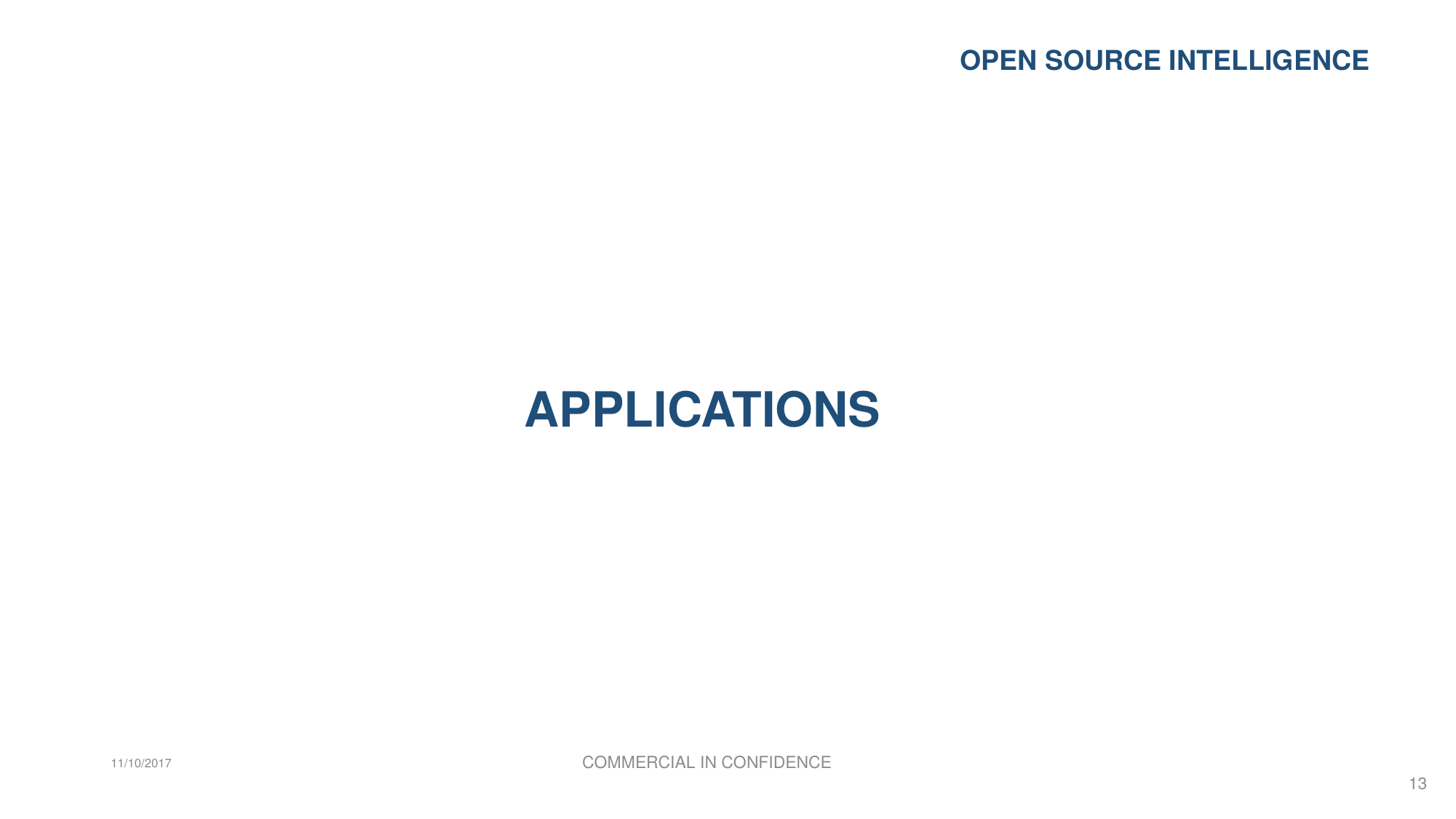

Open source INTELLIGENCE
# APPLICATIONS
COMMERCIAL IN CONFIDENCE
11/10/2017
13